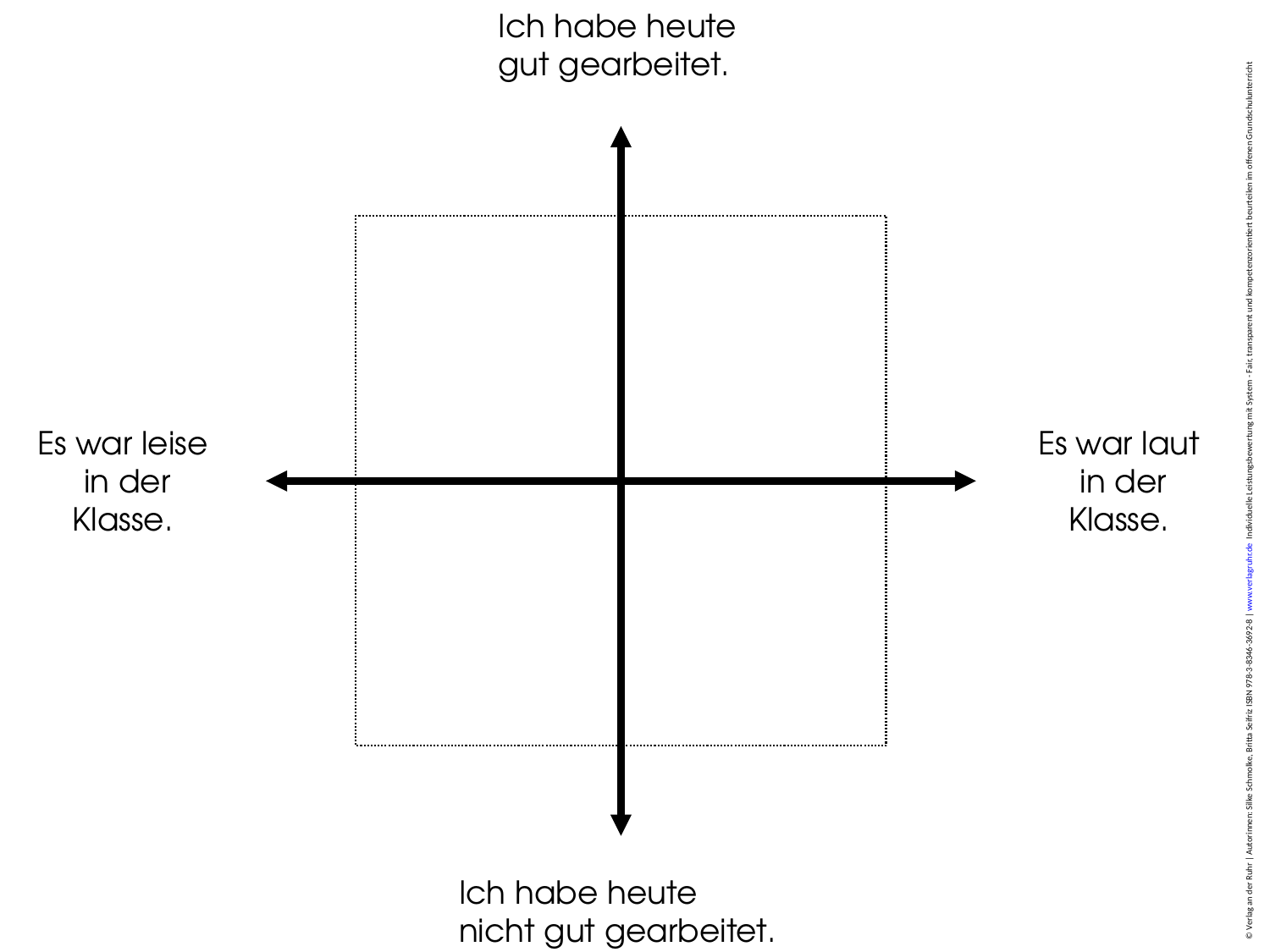

Ich habe heute
gut gearbeitet.

Es war leise
 in der Klasse.
Es war laut
 in der Klasse.
Ich habe heute
nicht gut gearbeitet.